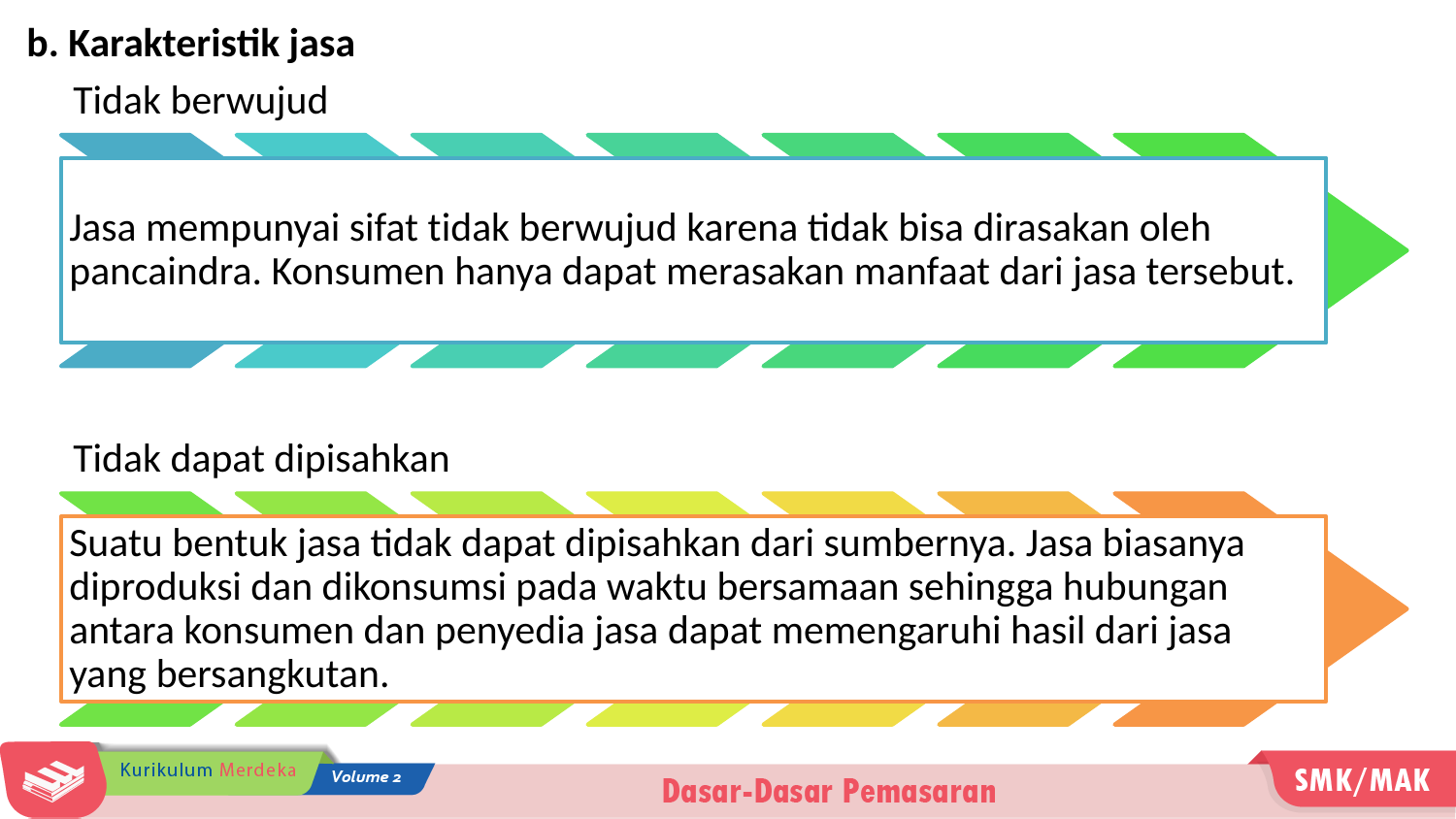

b. Karakteristik jasa
Tidak berwujud
Jasa mempunyai sifat tidak berwujud karena tidak bisa dirasakan oleh pancaindra. Konsumen hanya dapat merasakan manfaat dari jasa tersebut.
Tidak dapat dipisahkan
Suatu bentuk jasa tidak dapat dipisahkan dari sumbernya. Jasa biasanya diproduksi dan dikonsumsi pada waktu bersamaan sehingga hubungan antara konsumen dan penyedia jasa dapat memengaruhi hasil dari jasa yang bersangkutan.